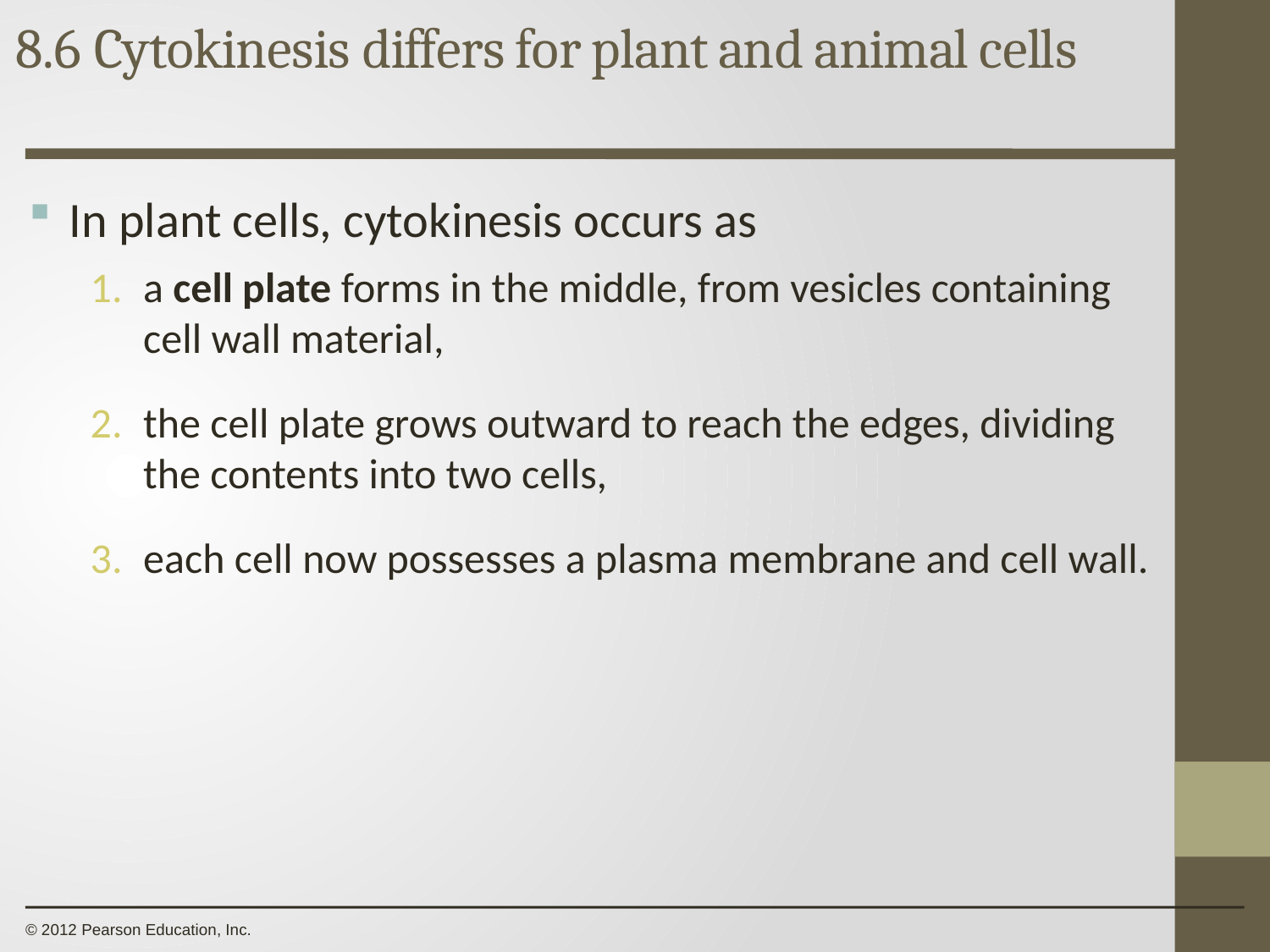

8.6 Cytokinesis differs for plant and animal cells
0

In plant cells, cytokinesis occurs as
a cell plate forms in the middle, from vesicles containing cell wall material,
the cell plate grows outward to reach the edges, dividing the contents into two cells,
each cell now possesses a plasma membrane and cell wall.

© 2012 Pearson Education, Inc.